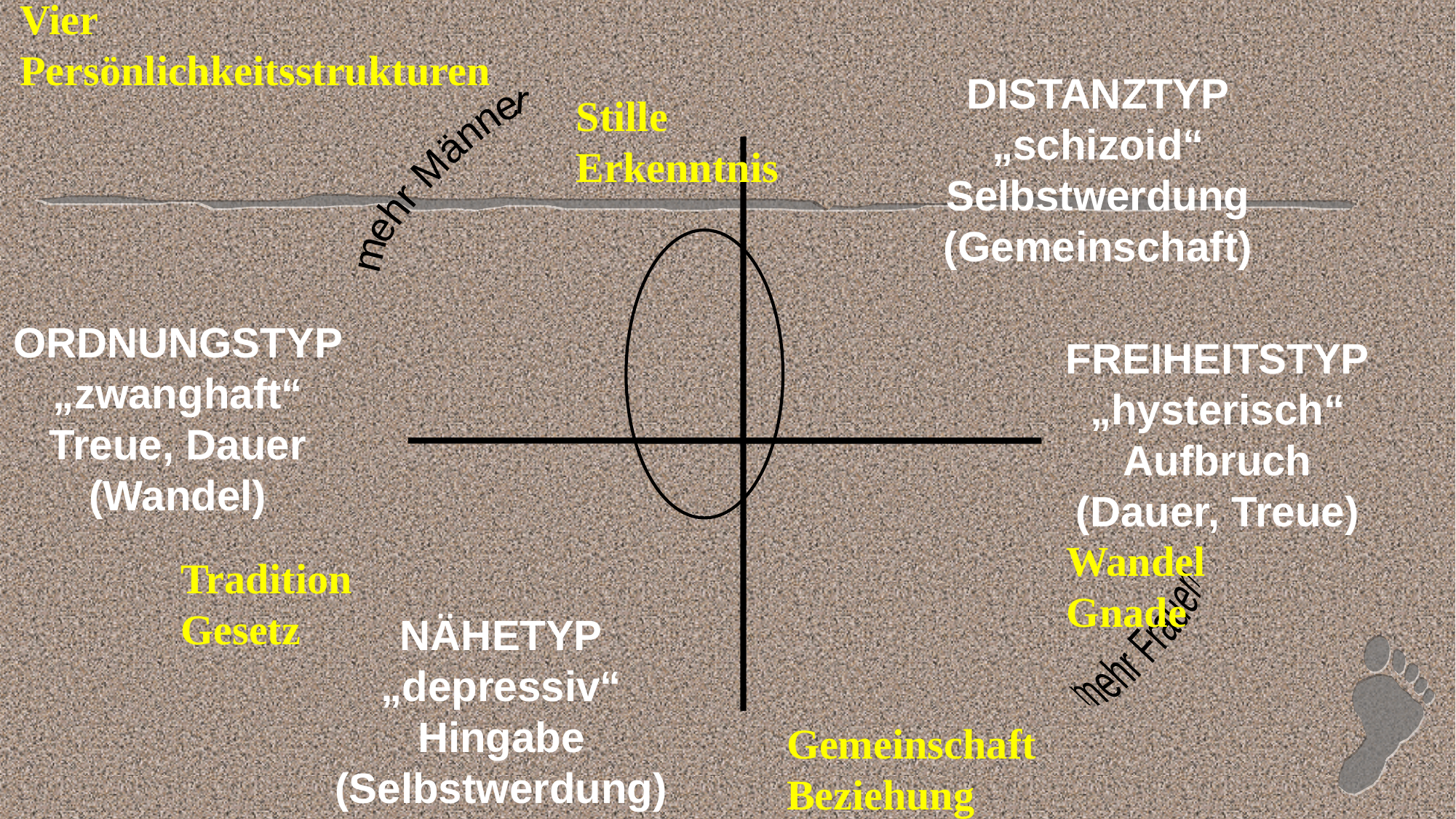

Vier Persönlichkeitsstrukturen
DISTANZTYP
„schizoid“
Selbstwerdung
(Gemeinschaft)

Stille
Erkenntnis

mehr Männer

ORDNUNGSTYP
„zwanghaft“
Treue, Dauer
(Wandel)
FREIHEITSTYP
„hysterisch“ Aufbruch
(Dauer, Treue)

Wandel
Gnade
Tradition
Gesetz
NÄHETYP
„depressiv“
Hingabe
(Selbstwerdung)
mehr Frauen
Gemeinschaft
Beziehung